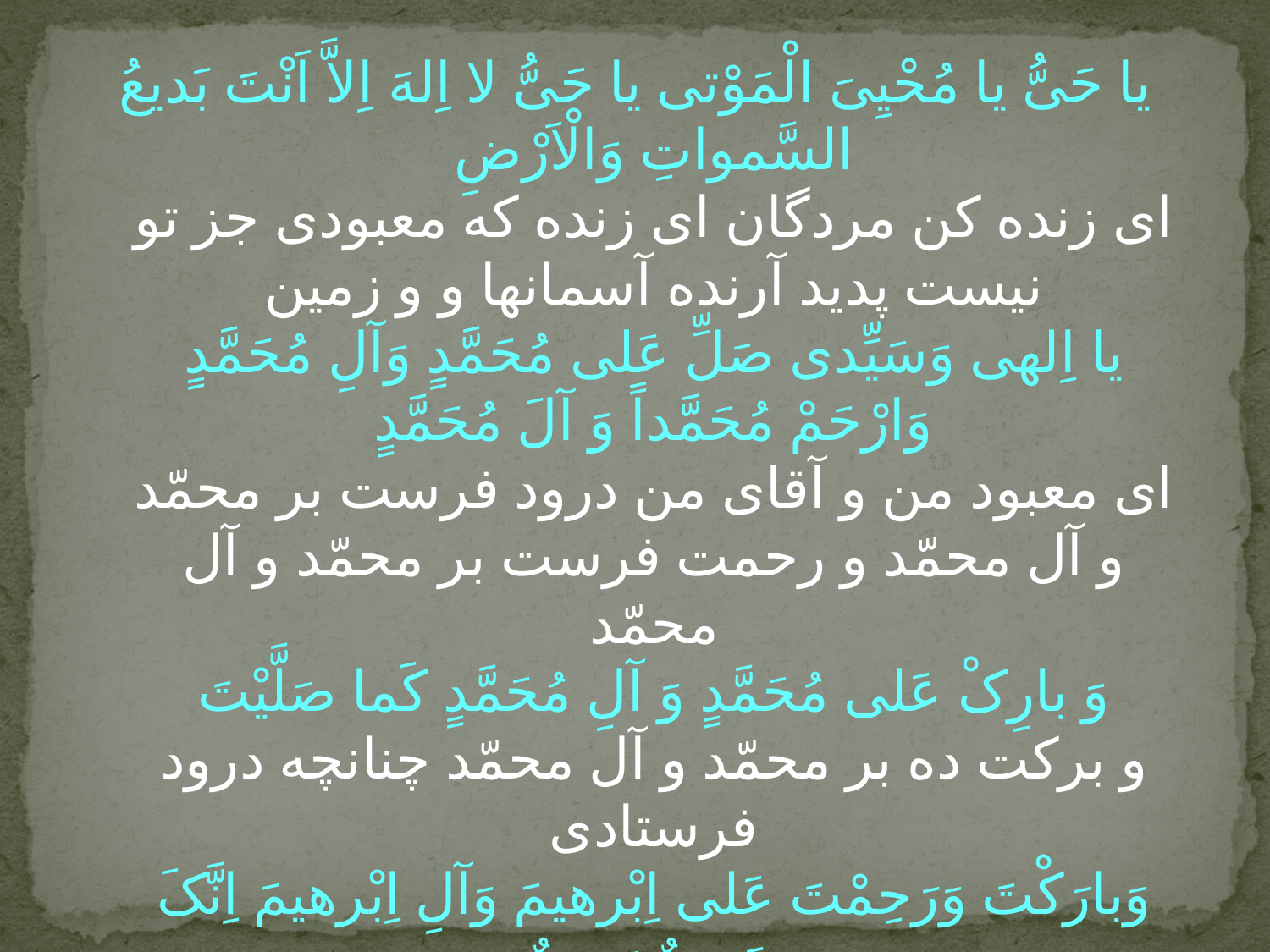

#
یا حَىُّ یا مُحْیِىَ الْمَوْتى‏ یا حَىُّ لا اِلهَ اِلاَّ اَنْتَ بَدیعُ السَّمواتِ‏ وَالْاَرْضِ
اى زنده کن مردگان اى زنده که معبودى جز تو نیست پدید آرنده آسمانها و و زمین
یا اِلهى‏ وَسَیِّدى صَلِّ عَلى‏ مُحَمَّدٍ وَآلِ مُحَمَّدٍ وَارْحَمْ‏ مُحَمَّداً وَ آلَ مُحَمَّدٍ
اى معبود من و آقاى من درود فرست بر محمّد و آل محمّد و رحمت فرست بر محمّد و آل محمّد
وَ بارِکْ عَلى‏ مُحَمَّدٍ وَ آلِ مُحَمَّدٍ کَما صَلَّیْتَ‏
و برکت ده بر محمّد و آل محمّد چنانچه درود فرستادى‏
وَبارَکْتَ وَرَحِمْتَ عَلى‏ اِبْرهیمَ وَآلِ اِبْرهیمَ اِنَّکَ حَمیدٌ مَجیدٌ
و برکت دادى و رحمت فرستادى بر ابراهیم و آل ابراهیم که به راستى تویى ستوده و بزرگوار